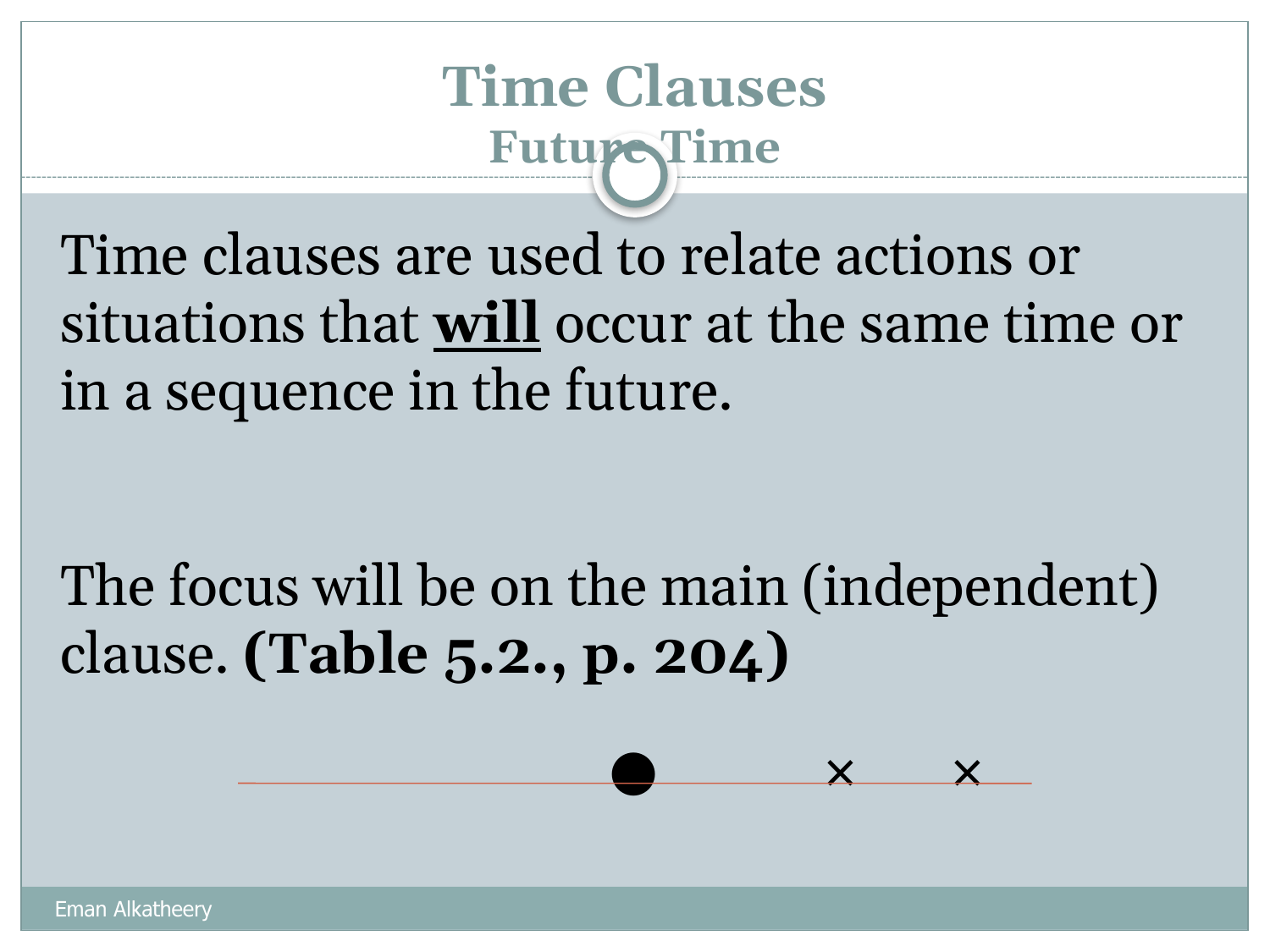

# Time Clauses Future Time
	Time clauses are used to relate actions or situations that will occur at the same time or in a sequence in the future.

	The focus will be on the main (independent) clause. (Table 5.2., p. 204)

					   ●		×	×

Eman Alkatheery